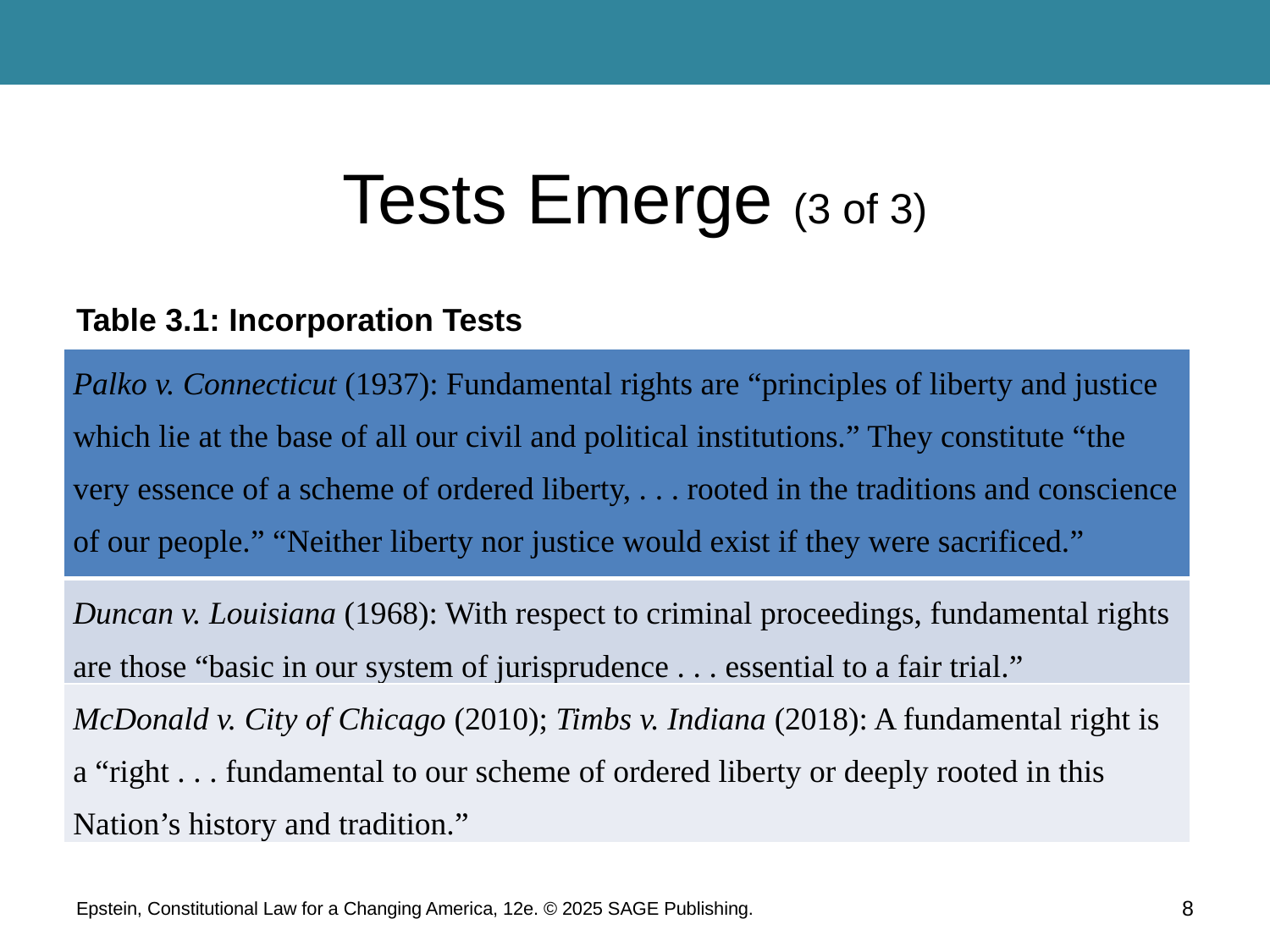

# Tests Emerge (3 of 3)
Table 3.1: Incorporation Tests

| Palko v. Connecticut (1937): Fundamental rights are “principles of liberty and justice which lie at the base of all our civil and political institutions.” They constitute “the very essence of a scheme of ordered liberty, . . . rooted in the traditions and conscience of our people.” “Neither liberty nor justice would exist if they were sacrificed.” |
| --- |
| Duncan v. Louisiana (1968): With respect to criminal proceedings, fundamental rights are those “basic in our system of jurisprudence . . . essential to a fair trial.” |
| McDonald v. City of Chicago (2010); Timbs v. Indiana (2018): A fundamental right is a “right . . . fundamental to our scheme of ordered liberty or deeply rooted in this Nation’s history and tradition.” |
Epstein, Constitutional Law for a Changing America, 12e. © 2025 SAGE Publishing.
8